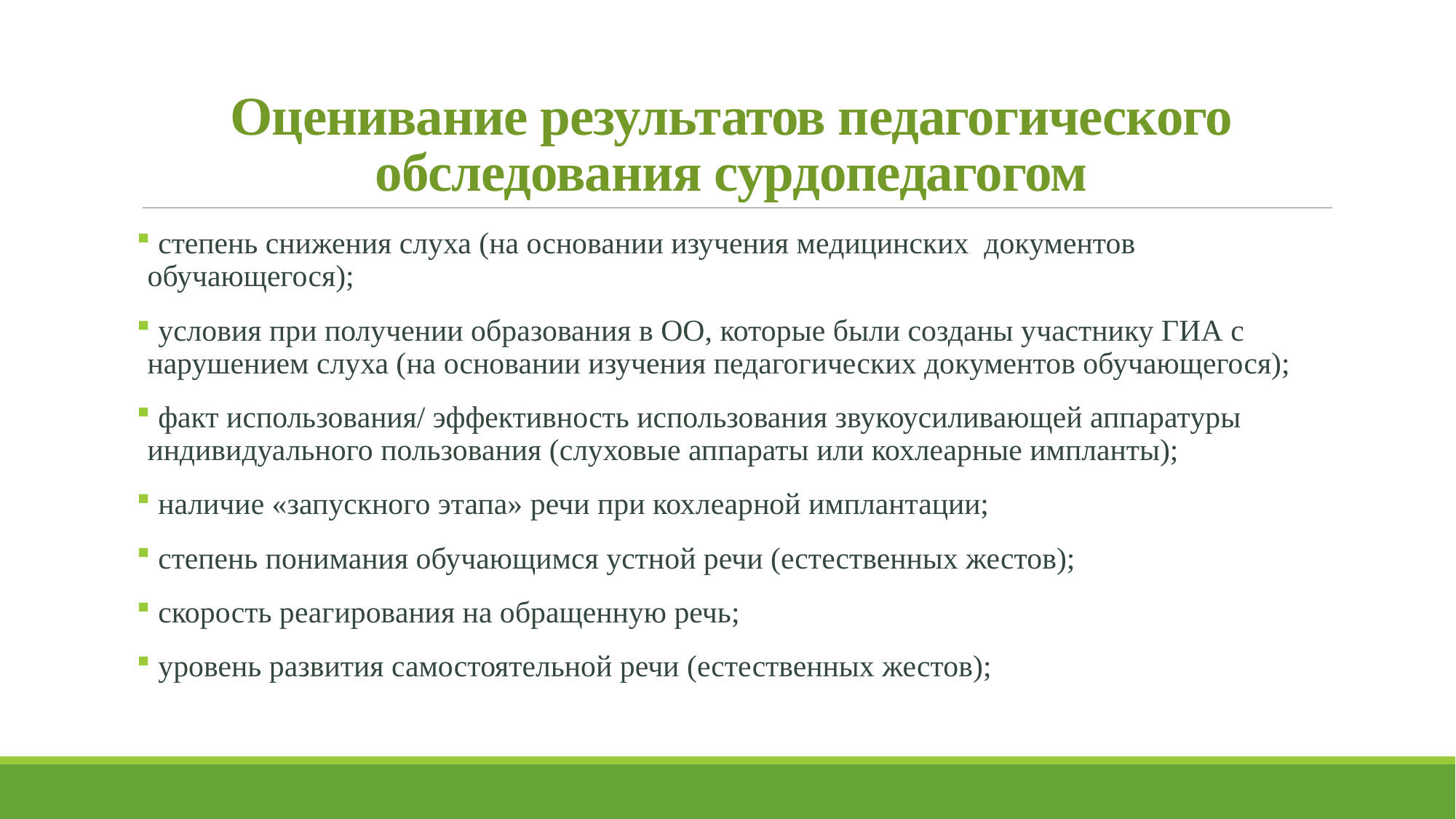

# Оценивание результатов педагогического обследования сурдопедагогом
 степень снижения слуха (на основании изучения медицинских  документов обучающегося);
 условия при получении образования в ОО, которые были созданы участнику ГИА с нарушением слуха (на основании изучения педагогических документов обучающегося);
 факт использования/ эффективность использования звукоусиливающей аппаратуры индивидуального пользования (слуховые аппараты или кохлеарные импланты);
 наличие «запускного этапа» речи при кохлеарной имплантации;
 степень понимания обучающимся устной речи (естественных жестов);
 скорость реагирования на обращенную речь;
 уровень развития самостоятельной речи (естественных жестов);